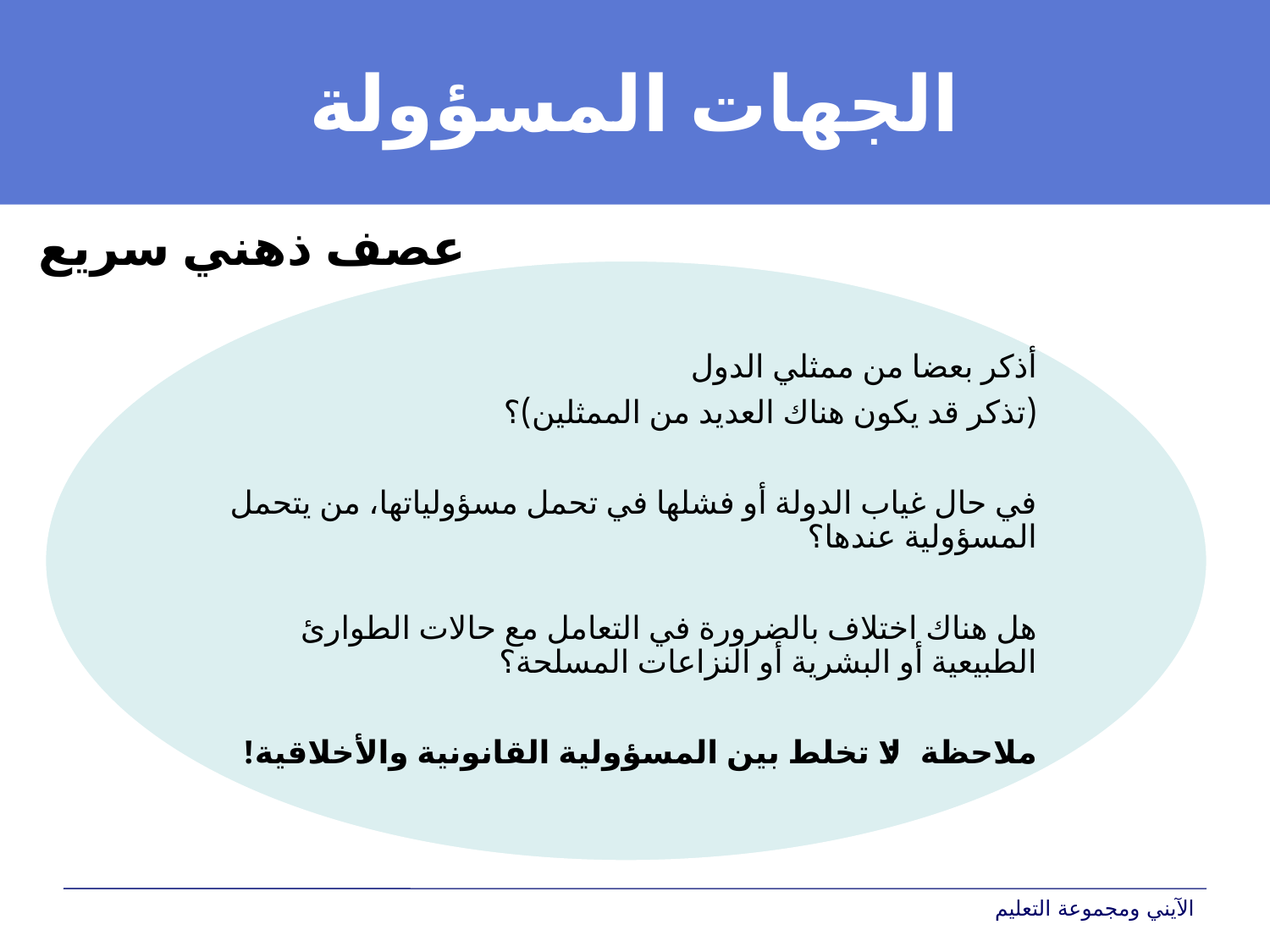

# الجهات المسؤولة
عصف ذهني سريع
أذكر بعضا من ممثلي الدول
(تذكر قد يكون هناك العديد من الممثلين)؟

في حال غياب الدولة أو فشلها في تحمل مسؤولياتها، من يتحمل المسؤولية عندها؟

هل هناك اختلاف بالضرورة في التعامل مع حالات الطوارئ الطبيعية أو البشرية أو النزاعات المسلحة؟

ملاحظة: لا تخلط بين المسؤولية القانونية والأخلاقية!
الآيني ومجموعة التعليم